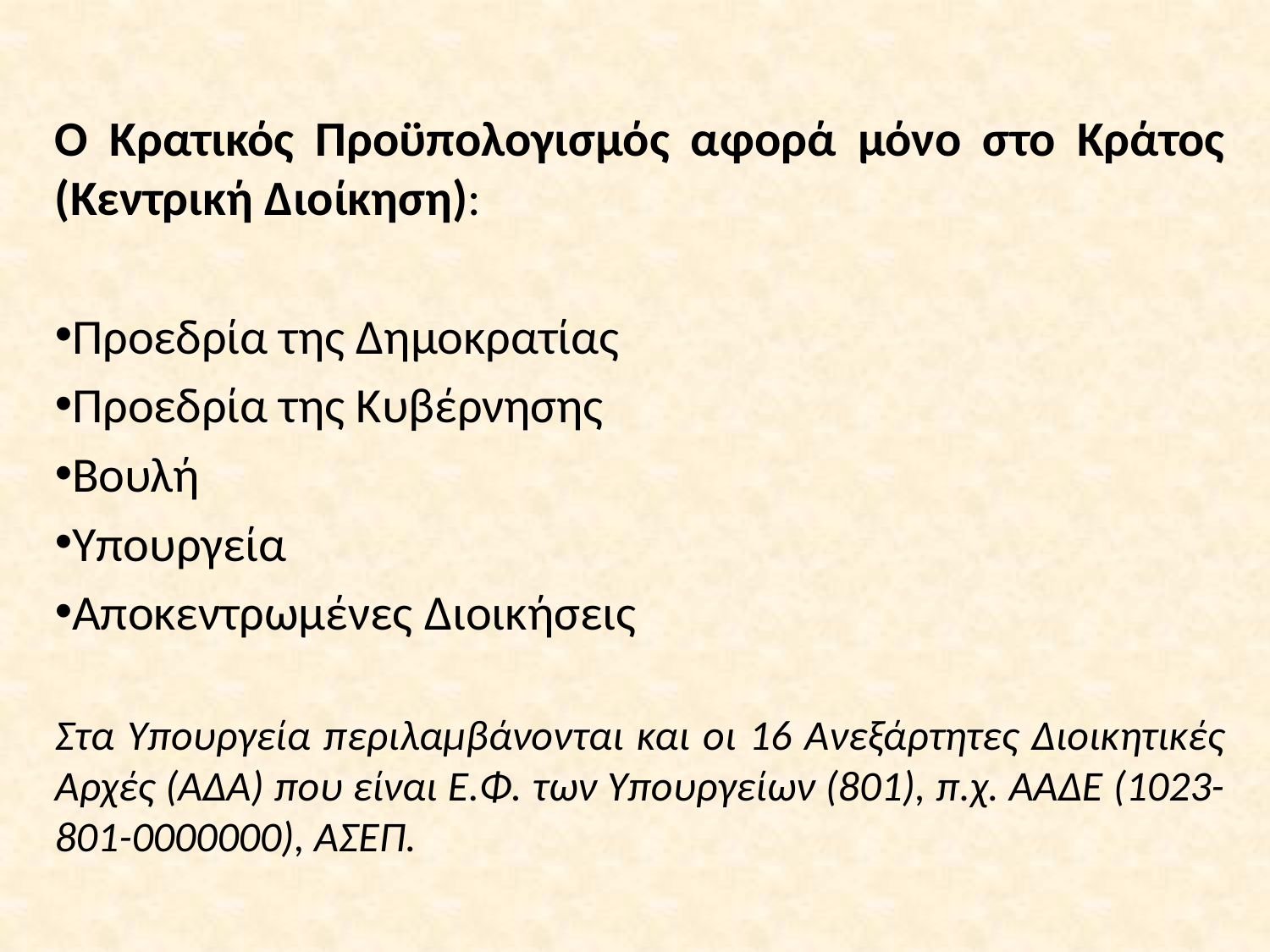

Ο Κρατικός Προϋπολογισμός αφορά μόνο στο Κράτος (Κεντρική Διοίκηση):

Προεδρία της Δημοκρατίας
Προεδρία της Κυβέρνησης
Βουλή
Υπουργεία
Αποκεντρωμένες Διοικήσεις

Στα Υπουργεία περιλαμβάνονται και οι 16 Ανεξάρτητες Διοικητικές Αρχές (ΑΔΑ) που είναι Ε.Φ. των Υπουργείων (801), π.χ. ΑΑΔΕ (1023-801-0000000), ΑΣΕΠ.